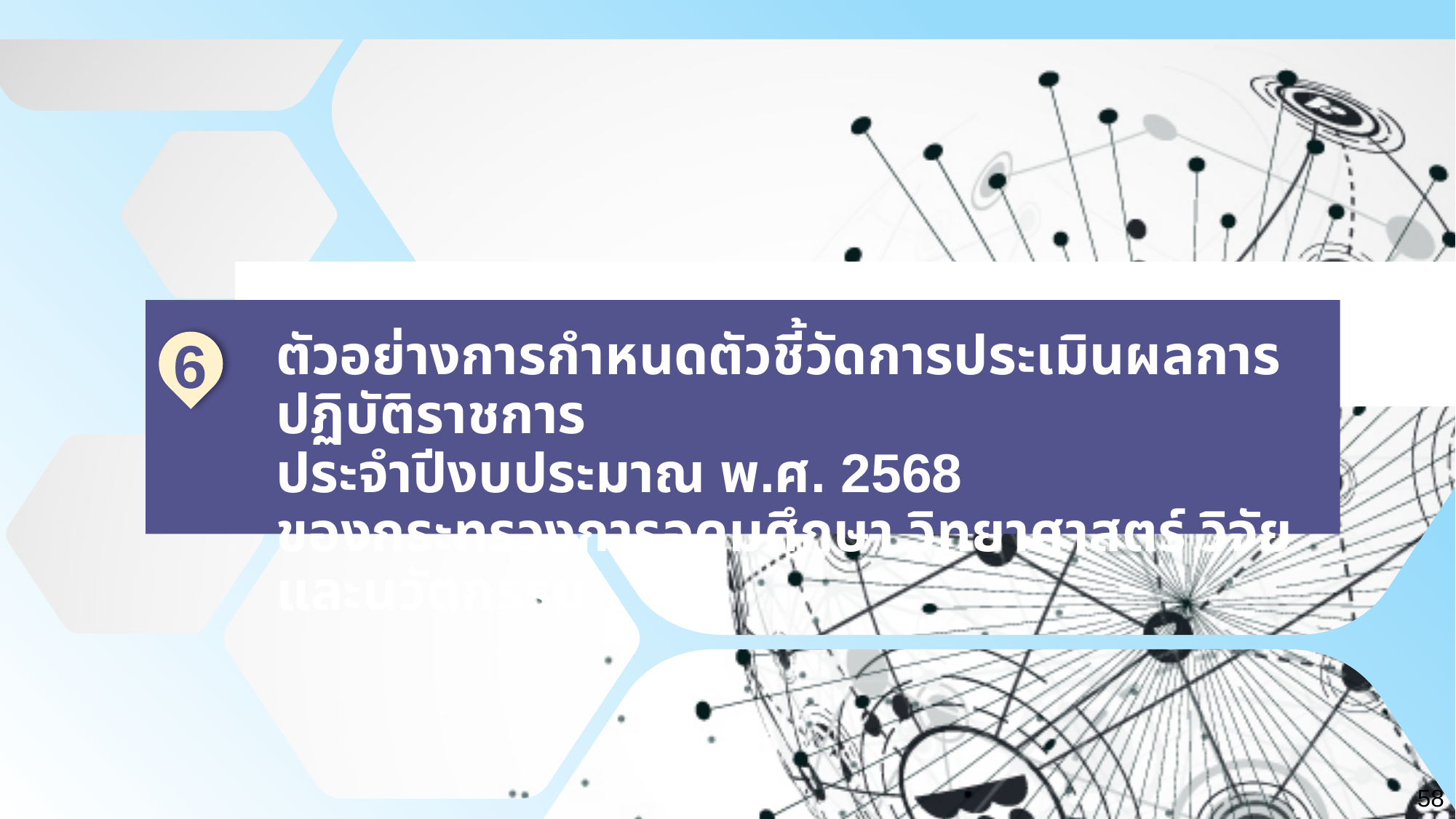

6

ตัวอย่างการกำหนดตัวชี้วัดการประเมินผลการปฏิบัติราชการ
ประจำปีงบประมาณ พ.ศ. 2568
ของกระทรวงการอุดมศึกษา วิทยาศาสตร์ วิจัย และนวัตกรรม
58